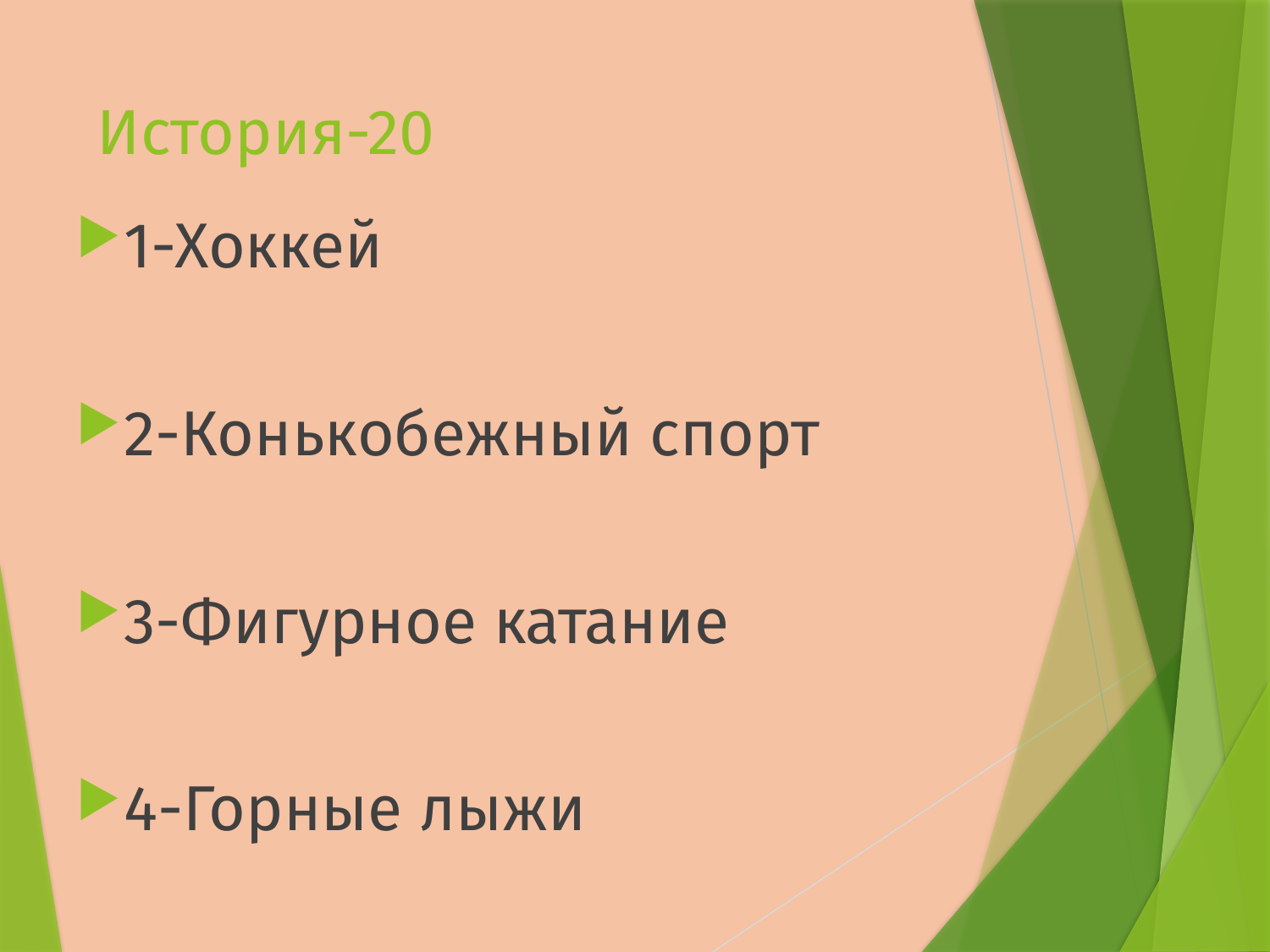

# История-20
1-Хоккей

2-Конькобежный спорт

3-Фигурное катание

4-Горные лыжи